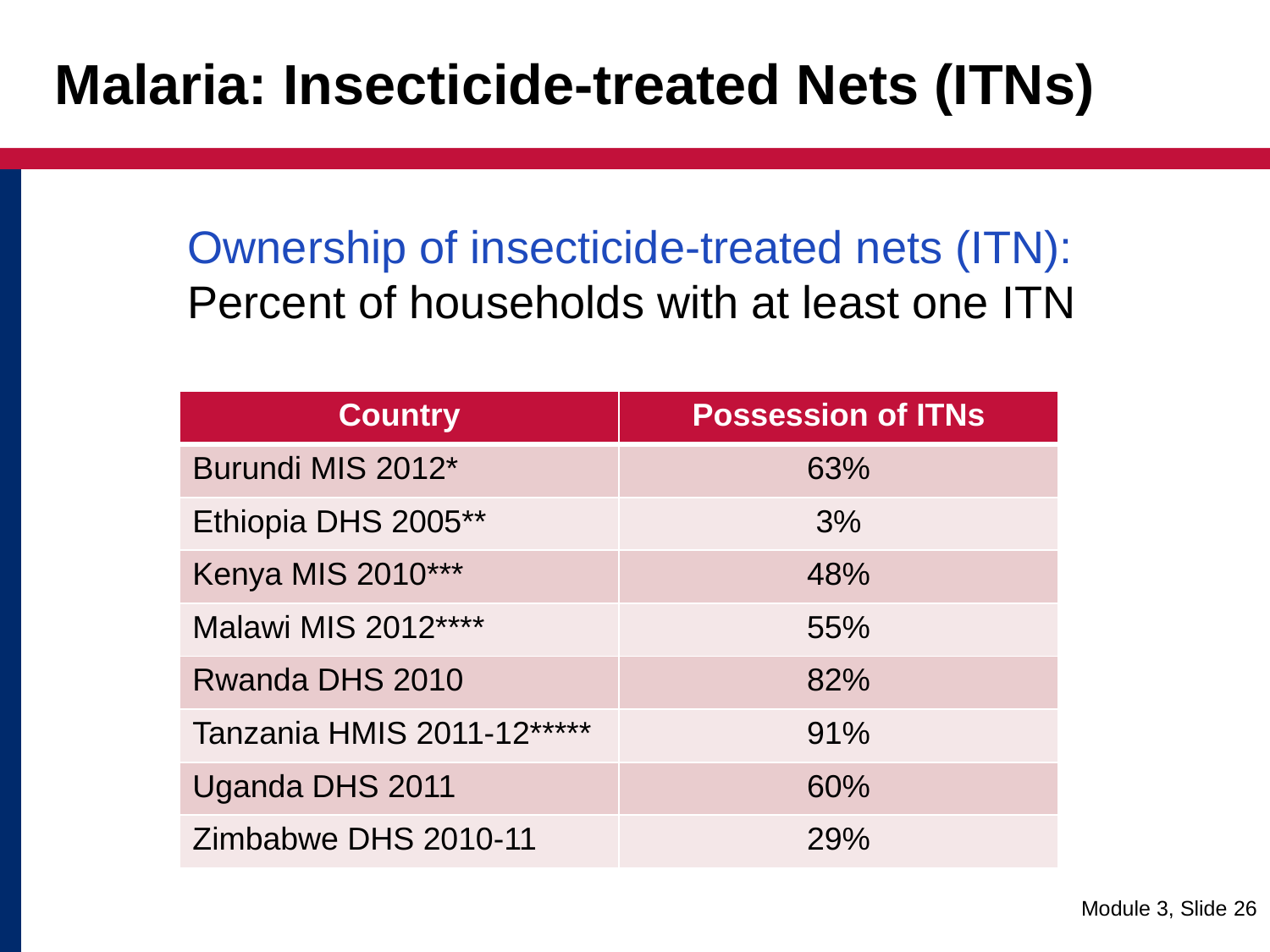

# Malaria: Insecticide-treated Nets (ITNs)
	Ownership of insecticide-treated nets (ITN): Percent of households with at least one ITN

| Country | Possession of ITNs |
| --- | --- |
| Burundi MIS 2012\* | 63% |
| Ethiopia DHS 2005\*\* | 3% |
| Kenya MIS 2010\*\*\* | 48% |
| Malawi MIS 2012\*\*\*\* | 55% |
| Rwanda DHS 2010 | 82% |
| Tanzania HMIS 2011-12\*\*\*\*\* | 91% |
| Uganda DHS 2011 | 60% |
| Zimbabwe DHS 2010-11 | 29% |
Module 3, Slide 26